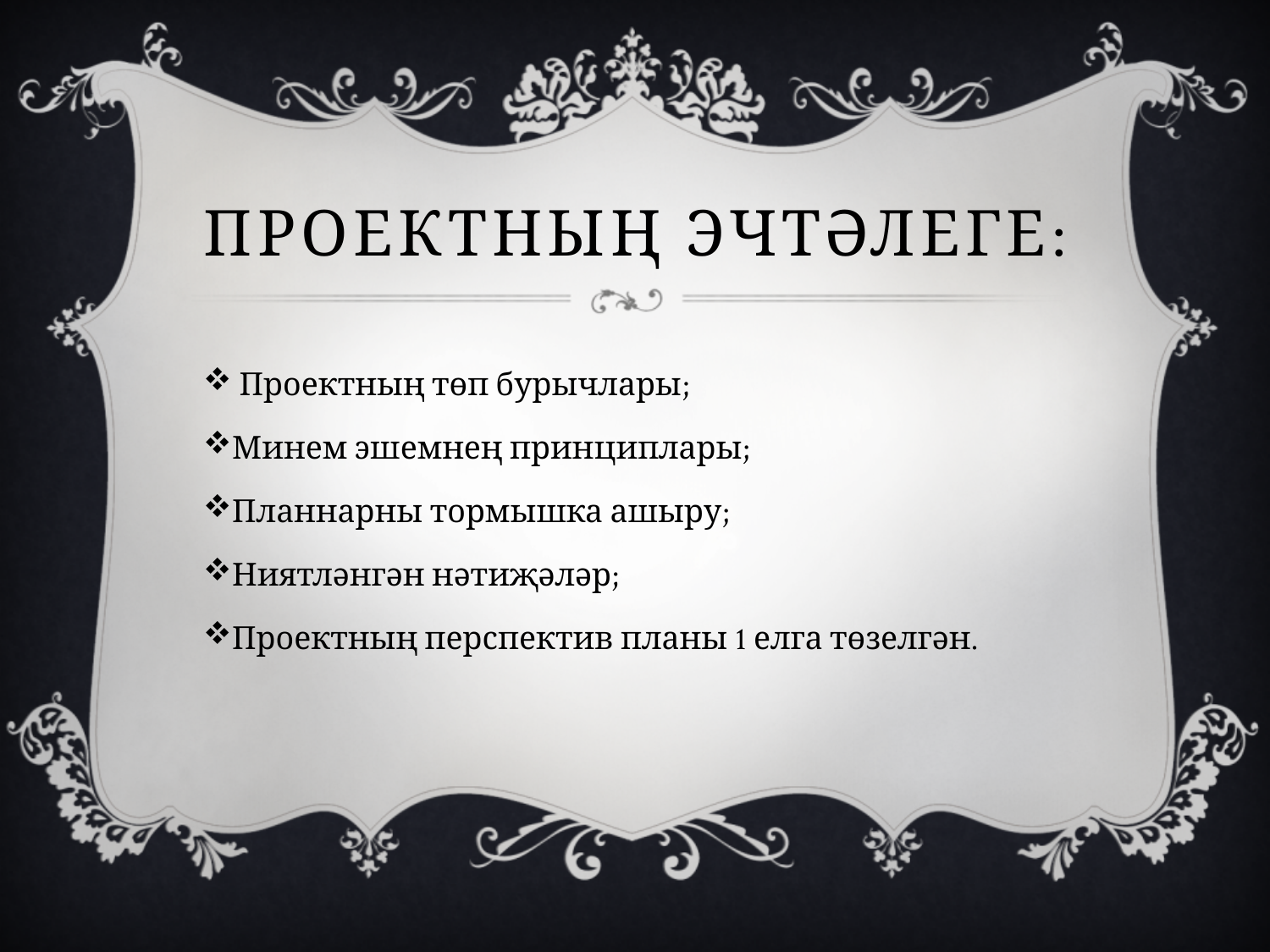

# Проектның эчтәлеге:
 Проектның төп бурычлары;
Минем эшемнең принциплары;
Планнарны тормышка ашыру;
Ниятләнгән нәтиҗәләр;
Проектның перспектив планы 1 елга төзелгән.